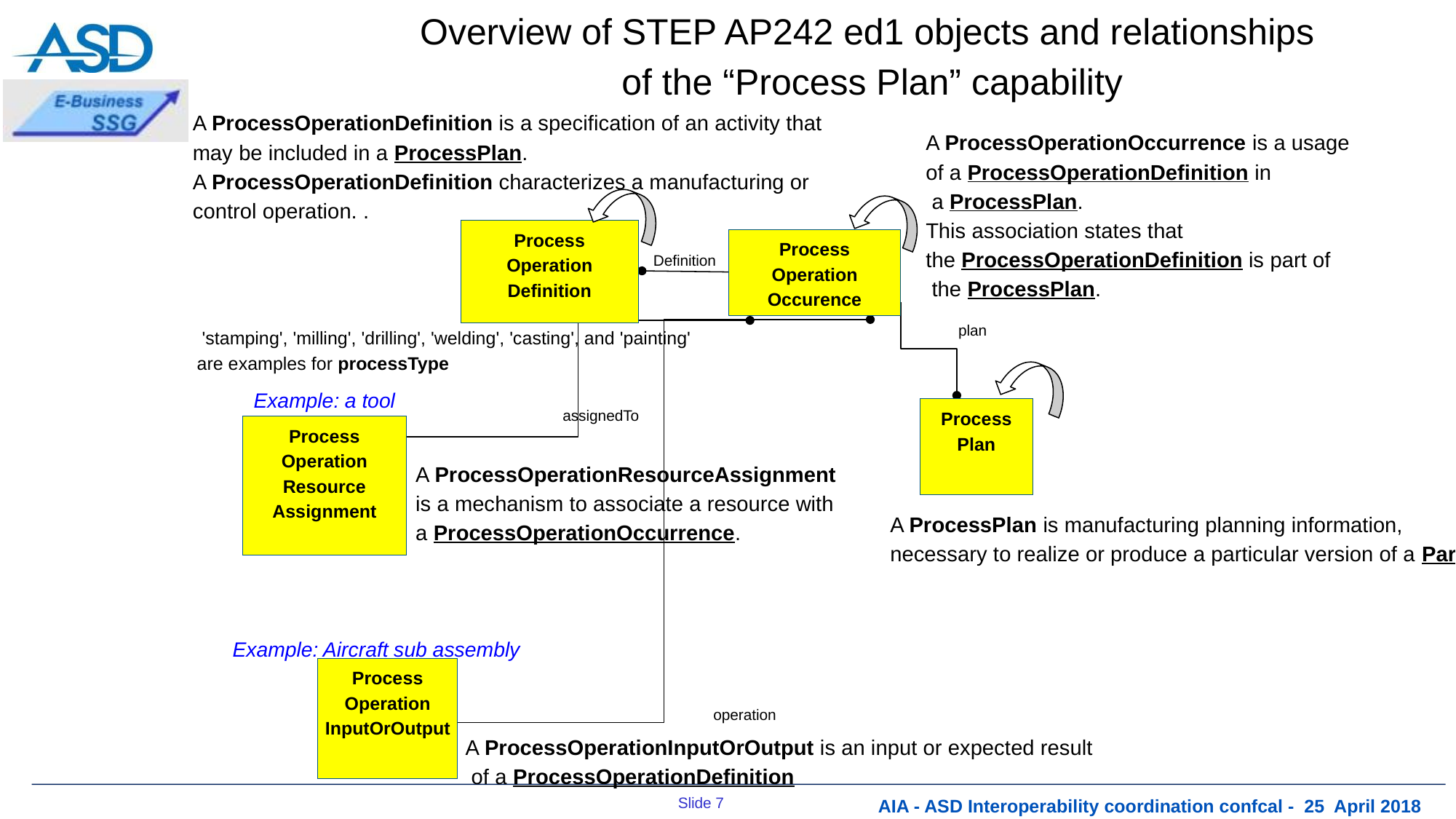

Overview of STEP AP242 ed1 objects and relationships
of the “Process Plan” capability

A ProcessOperationDefinition is a specification of an activity that may be included in a ProcessPlan.
A ProcessOperationDefinition characterizes a manufacturing or control operation. .
A ProcessOperationOccurrence is a usage
of a ProcessOperationDefinition in
 a ProcessPlan.
This association states that
the ProcessOperationDefinition is part of
 the ProcessPlan.

Process
Operation
Definition
Process
Operation
Occurence
Definition
plan
 'stamping', 'milling', 'drilling', 'welding', 'casting', and 'painting'
are examples for processType

Example: a tool
assignedTo
Process
Plan
Process
Operation
Resource
Assignment
A ProcessOperationResourceAssignment is a mechanism to associate a resource with a ProcessOperationOccurrence.
A ProcessPlan is manufacturing planning information,
necessary to realize or produce a particular version of a Part.
Example: Aircraft sub assembly
Process
Operation
InputOrOutput
operation
A ProcessOperationInputOrOutput is an input or expected result
 of a ProcessOperationDefinition
7